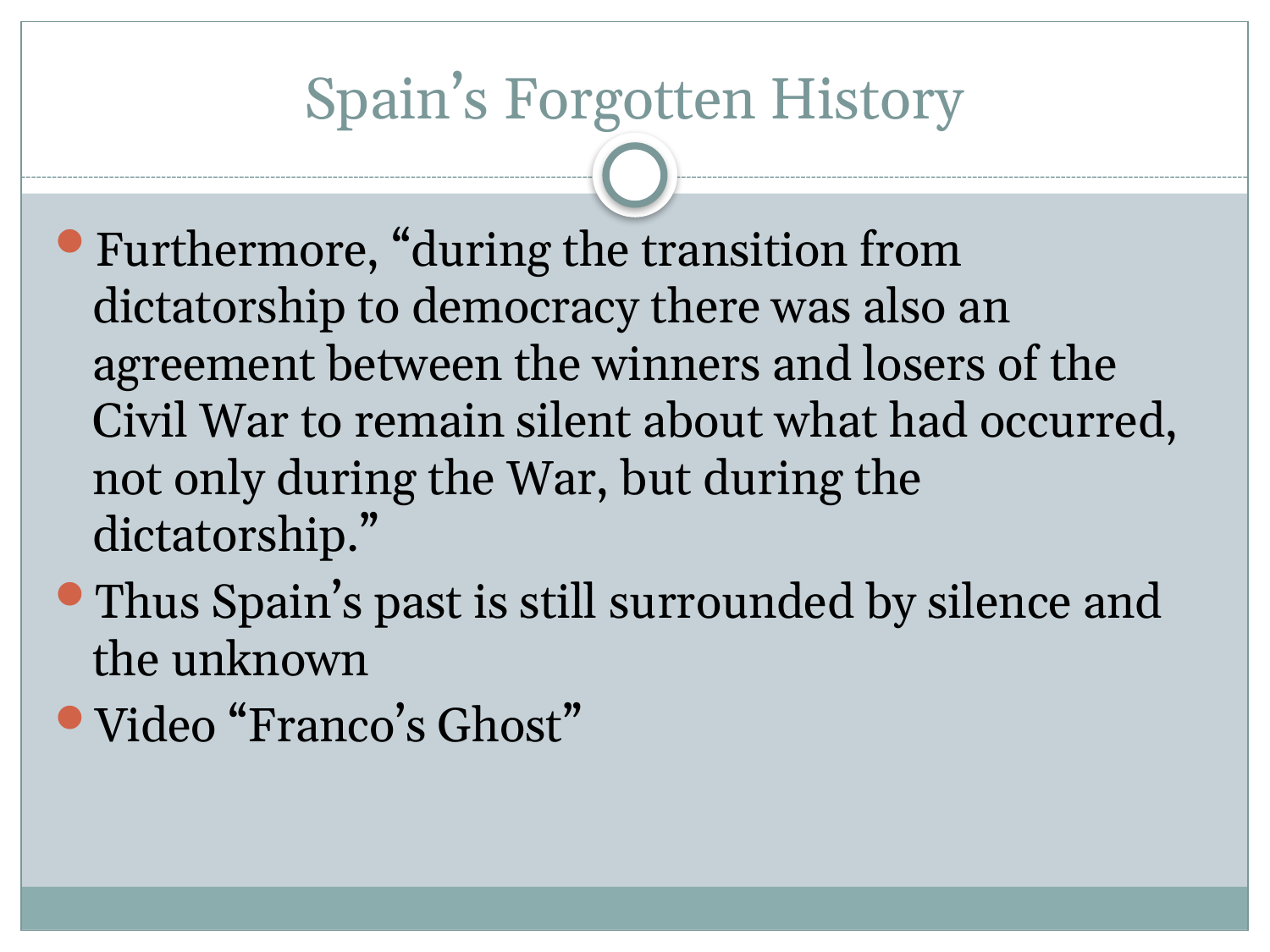

# Spain’s Forgotten History
Furthermore, “during the transition from dictatorship to democracy there was also an agreement between the winners and losers of the Civil War to remain silent about what had occurred, not only during the War, but during the dictatorship.”
Thus Spain’s past is still surrounded by silence and the unknown
Video “Franco’s Ghost”